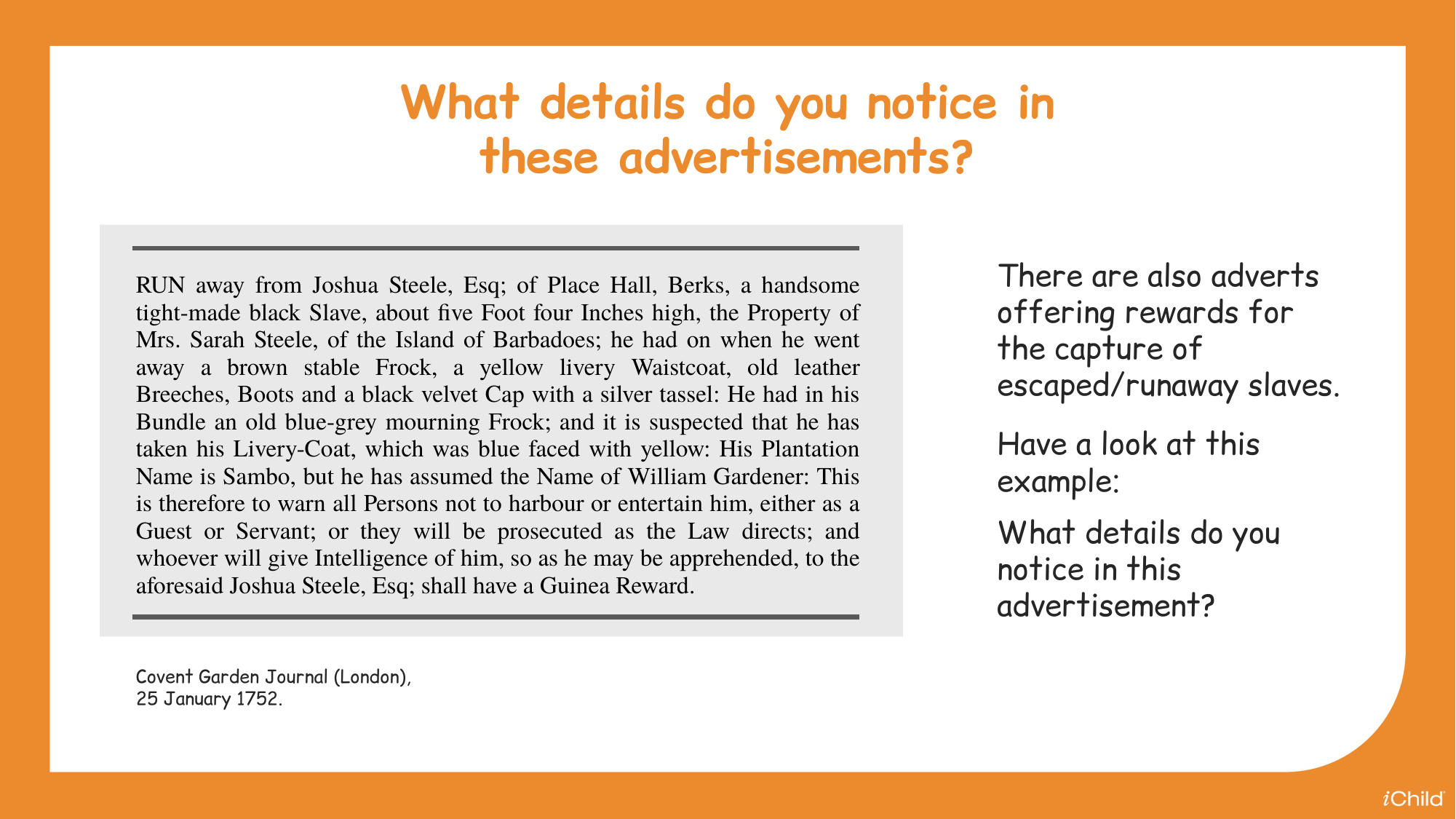

What details do you notice in
these advertisements?

There are also adverts offering rewards for the capture of escaped/runaway slaves.
Have a look at this example:
What details do you notice in this advertisement?
RUN away from Joshua Steele, Esq; of Place Hall, Berks, a handsome tight-made black Slave, about five Foot four Inches high, the Property of Mrs. Sarah Steele, of the Island of Barbadoes; he had on when he went away a brown stable Frock, a yellow livery Waistcoat, old leather Breeches, Boots and a black velvet Cap with a silver tassel: He had in his Bundle an old blue-grey mourning Frock; and it is suspected that he has taken his Livery-Coat, which was blue faced with yellow: His Plantation Name is Sambo, but he has assumed the Name of William Gardener: This is therefore to warn all Persons not to harbour or entertain him, either as a Guest or Servant; or they will be prosecuted as the Law directs; and whoever will give Intelligence of him, so as he may be apprehended, to the aforesaid Joshua Steele, Esq; shall have a Guinea Reward.
Covent Garden Journal (London),
25 January 1752.